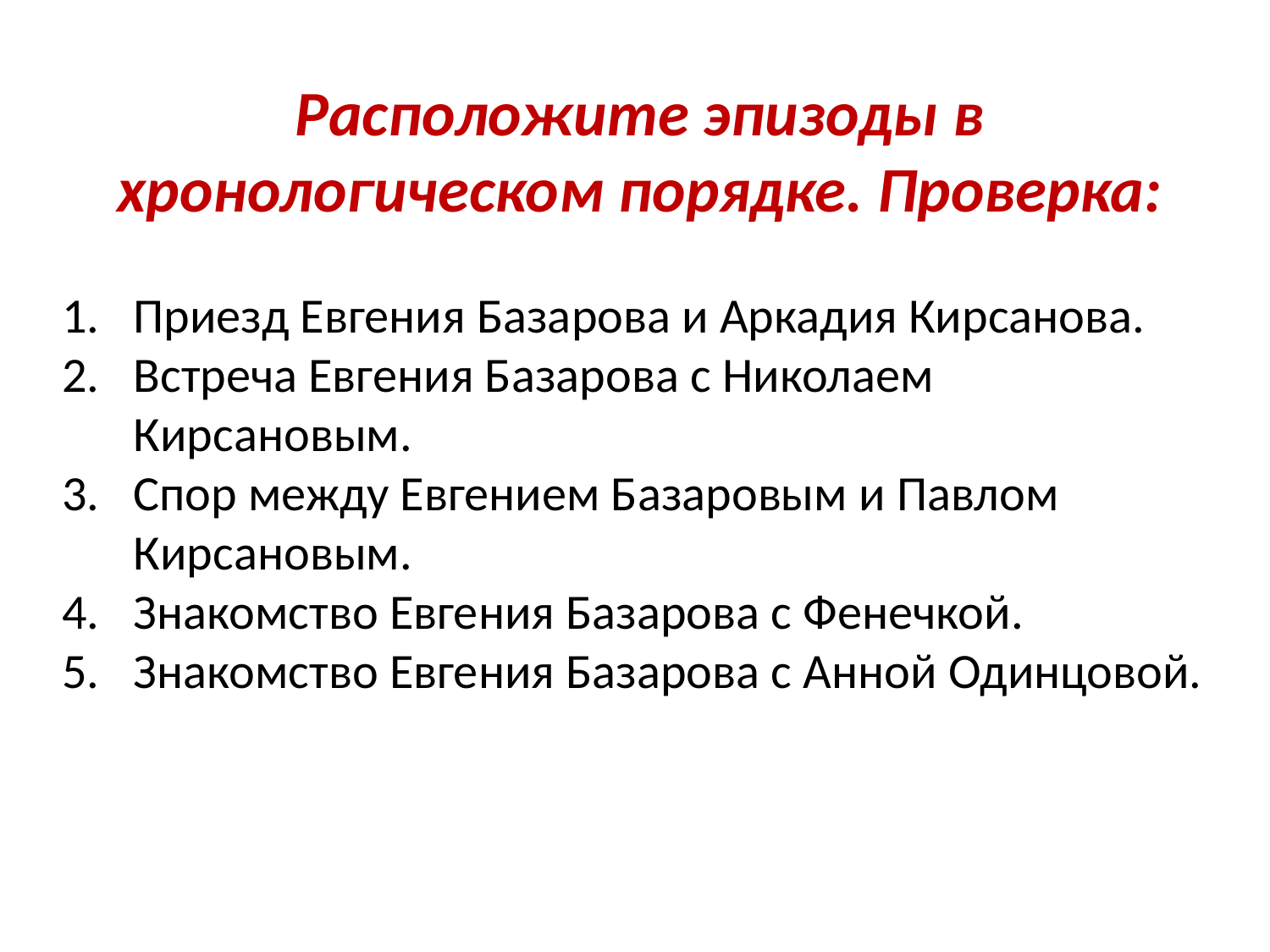

Расположите эпизоды в хронологическом порядке. Проверка:

Приезд Евгения Базарова и Аркадия Кирсанова.
Встреча Евгения Базарова с Николаем Кирсановым.
Спор между Евгением Базаровым и Павлом Кирсановым.
Знакомство Евгения Базарова с Фенечкой.
Знакомство Евгения Базарова с Анной Одинцовой.